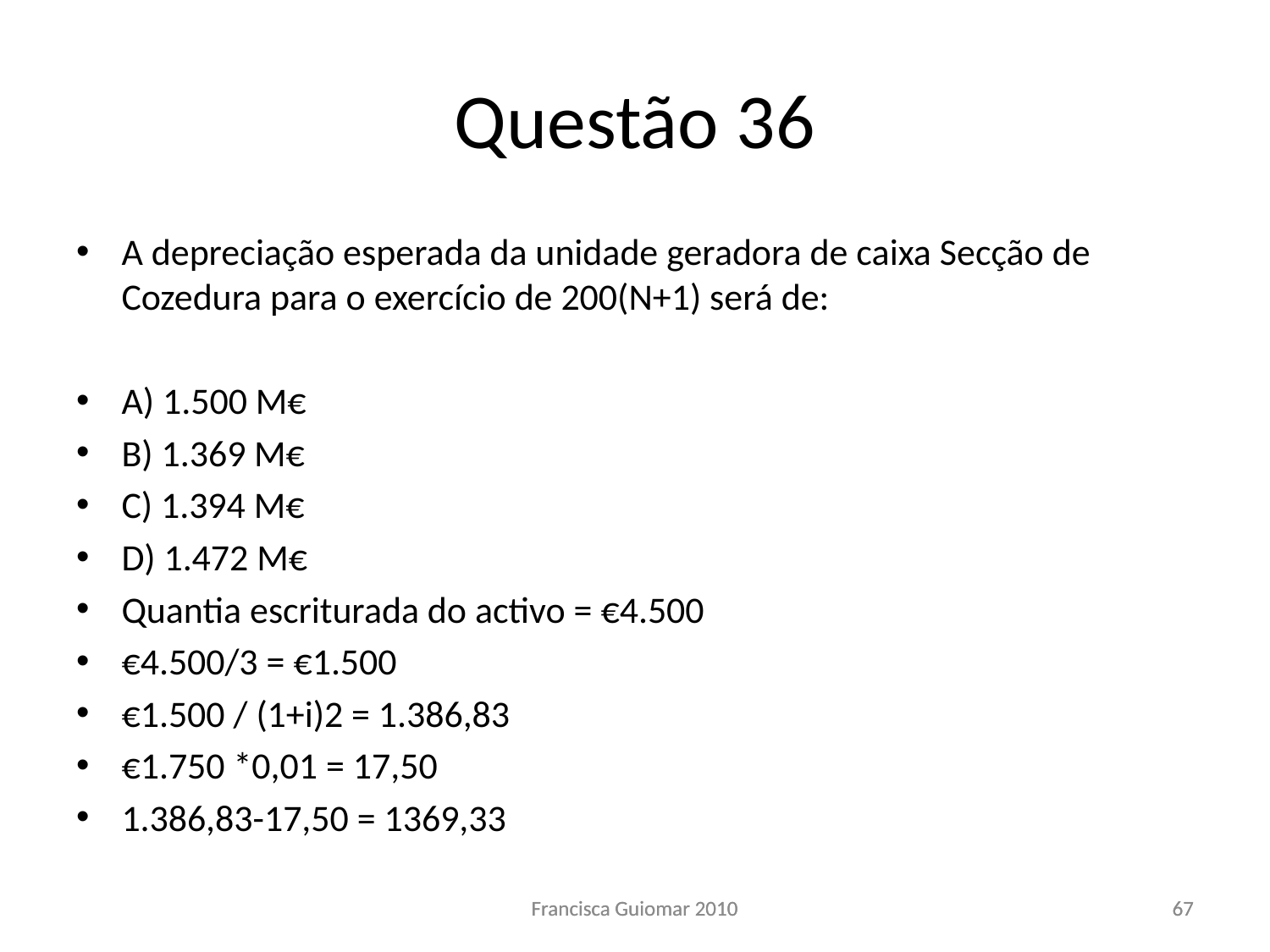

# Questão 36
A depreciação esperada da unidade geradora de caixa Secção de Cozedura para o exercício de 200(N+1) será de:

A) 1.500 M€
B) 1.369 M€
C) 1.394 M€
D) 1.472 M€
Quantia escriturada do activo = €4.500
€4.500/3 = €1.500
€1.500 / (1+i)2 = 1.386,83
€1.750 *0,01 = 17,50
1.386,83-17,50 = 1369,33

Francisca Guiomar 2010
Francisca Guiomar 2010
67
67